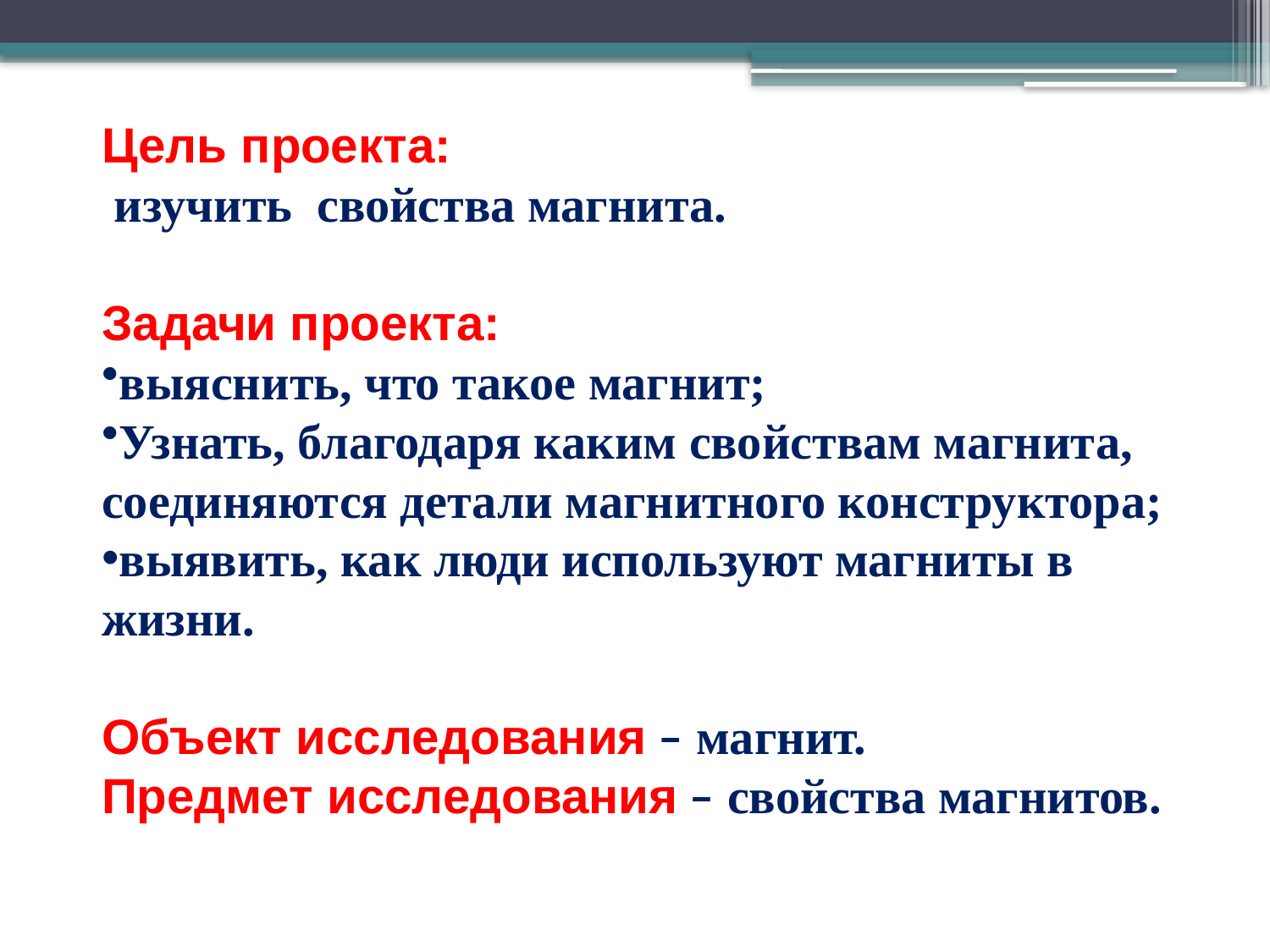

Цель проекта:
 изучить  свойства магнита.

Задачи проекта:
выяснить, что такое магнит;
Узнать, благодаря каким свойствам магнита, соединяются детали магнитного конструктора;
выявить, как люди используют магниты в жизни.

Объект исследования – магнит.
Предмет исследования – свойства магнитов.